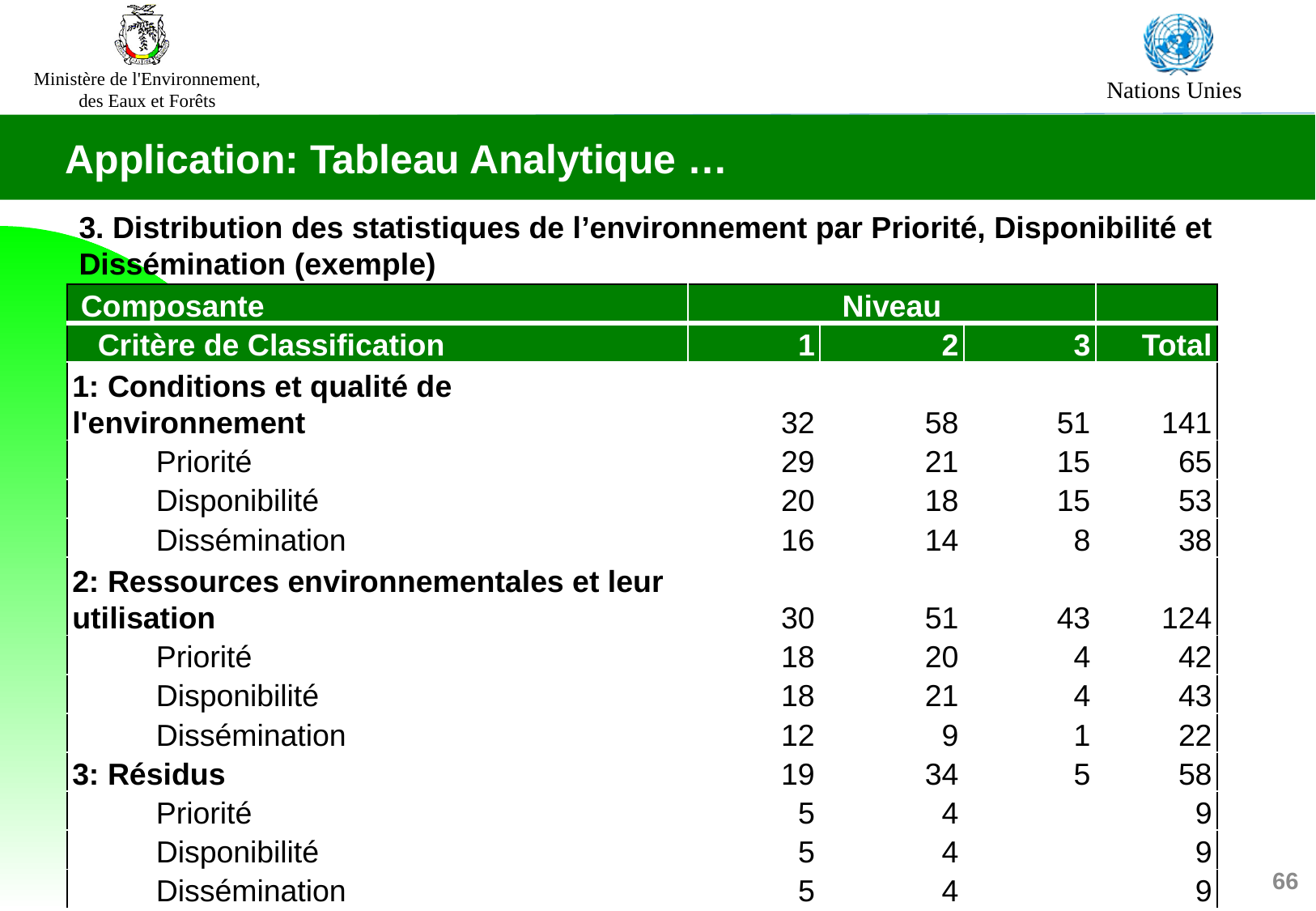

Application: Tableau Analytique …
3. Distribution des statistiques de l’environnement par Priorité, Disponibilité et Dissémination (exemple)
| Composante |  | Niveau |  |  |  |
| --- | --- | --- | --- | --- | --- |
| Critère de Classification |  | 1 | 2 | 3 | Total |
| 1: Conditions et qualité de l'environnement |  | 32 | 58 | 51 | 141 |
|  | Priorité | 29 | 21 | 15 | 65 |
|  | Disponibilité | 20 | 18 | 15 | 53 |
|  | Dissémination | 16 | 14 | 8 | 38 |
| 2: Ressources environnementales et leur utilisation |  | 30 | 51 | 43 | 124 |
|  | Priorité | 18 | 20 | 4 | 42 |
|  | Disponibilité | 18 | 21 | 4 | 43 |
|  | Dissémination | 12 | 9 | 1 | 22 |
| 3: Résidus |  | 19 | 34 | 5 | 58 |
|  | Priorité | 5 | 4 |  | 9 |
|  | Disponibilité | 5 | 4 |  | 9 |
|  | Dissémination | 5 | 4 |  | 9 |
66